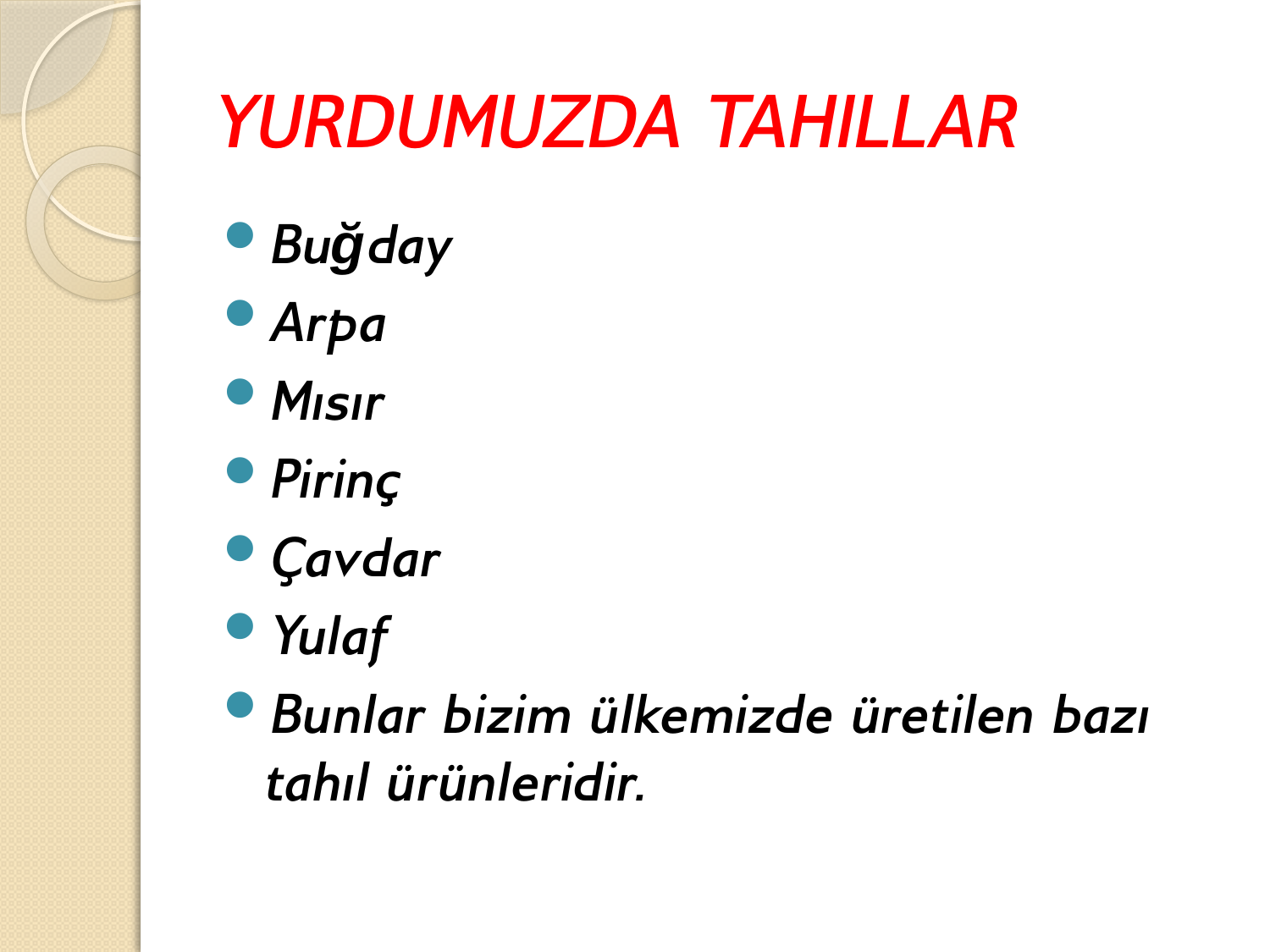

# YURDUMUZDA TAHILLAR
Buğday
Arpa
Mısır
Pirinç
Çavdar
Yulaf
Bunlar bizim ülkemizde üretilen bazı tahıl ürünleridir.